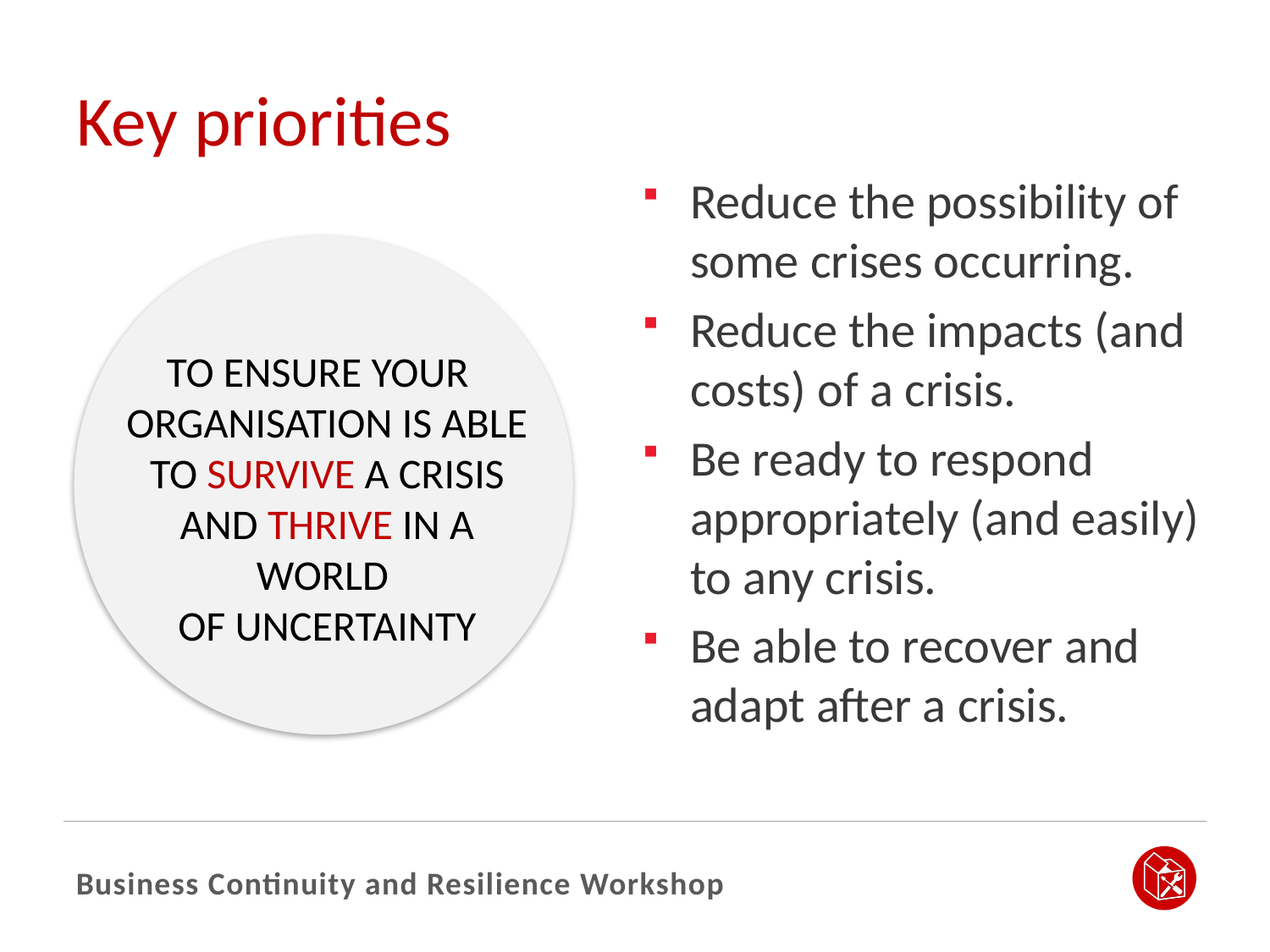

# Key priorities

Reduce the possibility of some crises occurring.
Reduce the impacts (and costs) of a crisis.
Be ready to respond appropriately (and easily) to any crisis.
Be able to recover and adapt after a crisis.

TO ENSURE YOUR   ORGANISATION IS ABLE TO SURVIVE A CRISIS AND THRIVE IN A WORLD
OF UNCERTAINTY